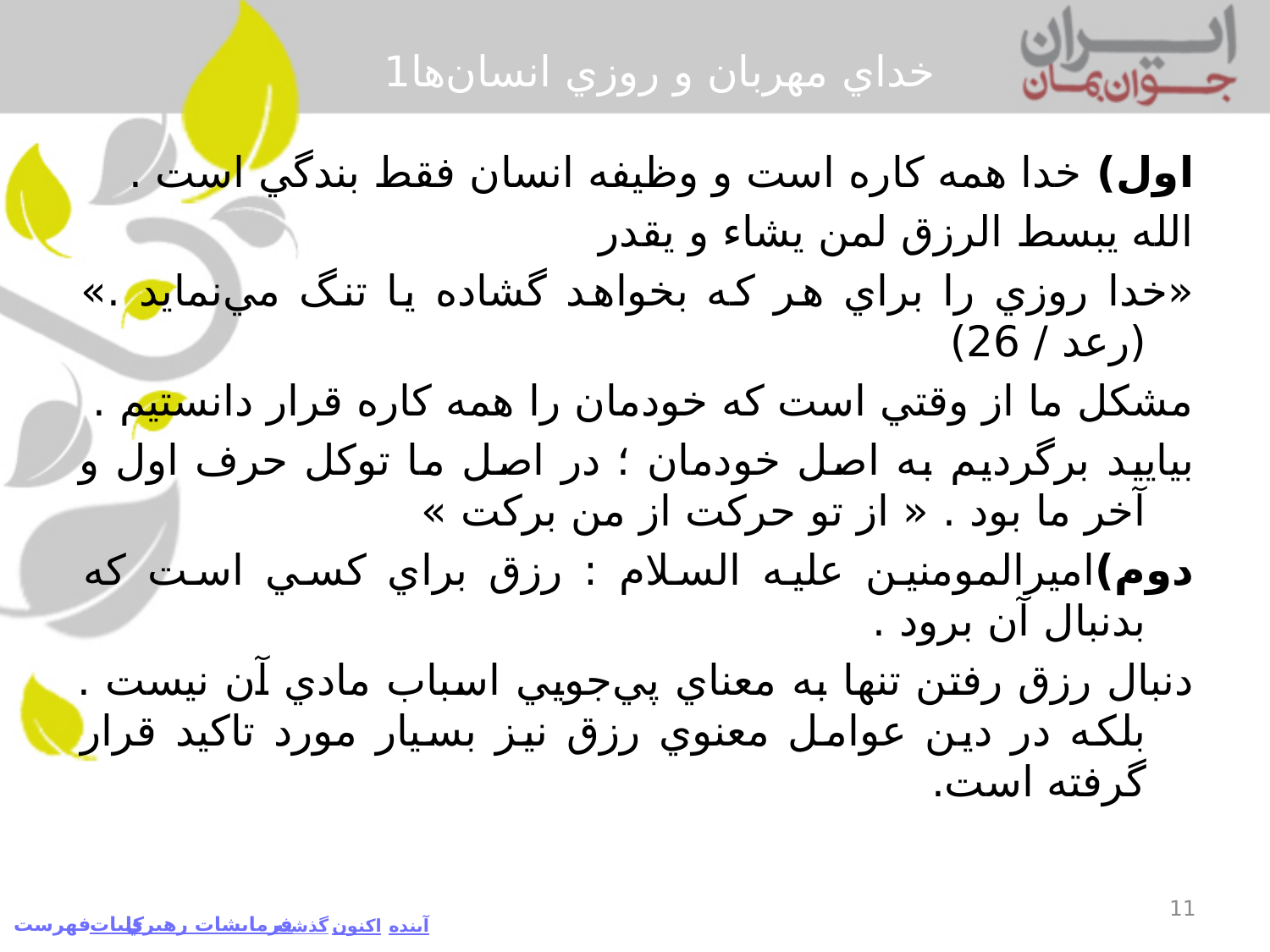

# خداي مهربان و روزي انسان‌ها1
اول) خدا همه كاره است و وظيفه انسان فقط بندگي است .
	الله يبسط الرزق لمن يشاء و يقدر
	«خدا روزي را براي هر كه بخواهد گشاده يا تنگ مي‌نمايد .» (رعد / 26)
	مشكل ما از وقتي است كه خودمان را همه كاره قرار دانستيم .
	بياييد برگرديم به اصل خودمان ؛ در اصل ما توكل حرف اول و آخر ما بود . « از تو حركت از من بركت »
دوم)اميرالمومنين عليه السلام : رزق براي كسي است كه بدنبال آن برود .
	دنبال رزق رفتن تنها به معناي پي‌جويي اسباب مادي آن نيست . بلكه در دين عوامل معنوي رزق نيز بسيار مورد تاكيد قرار گرفته است.

11